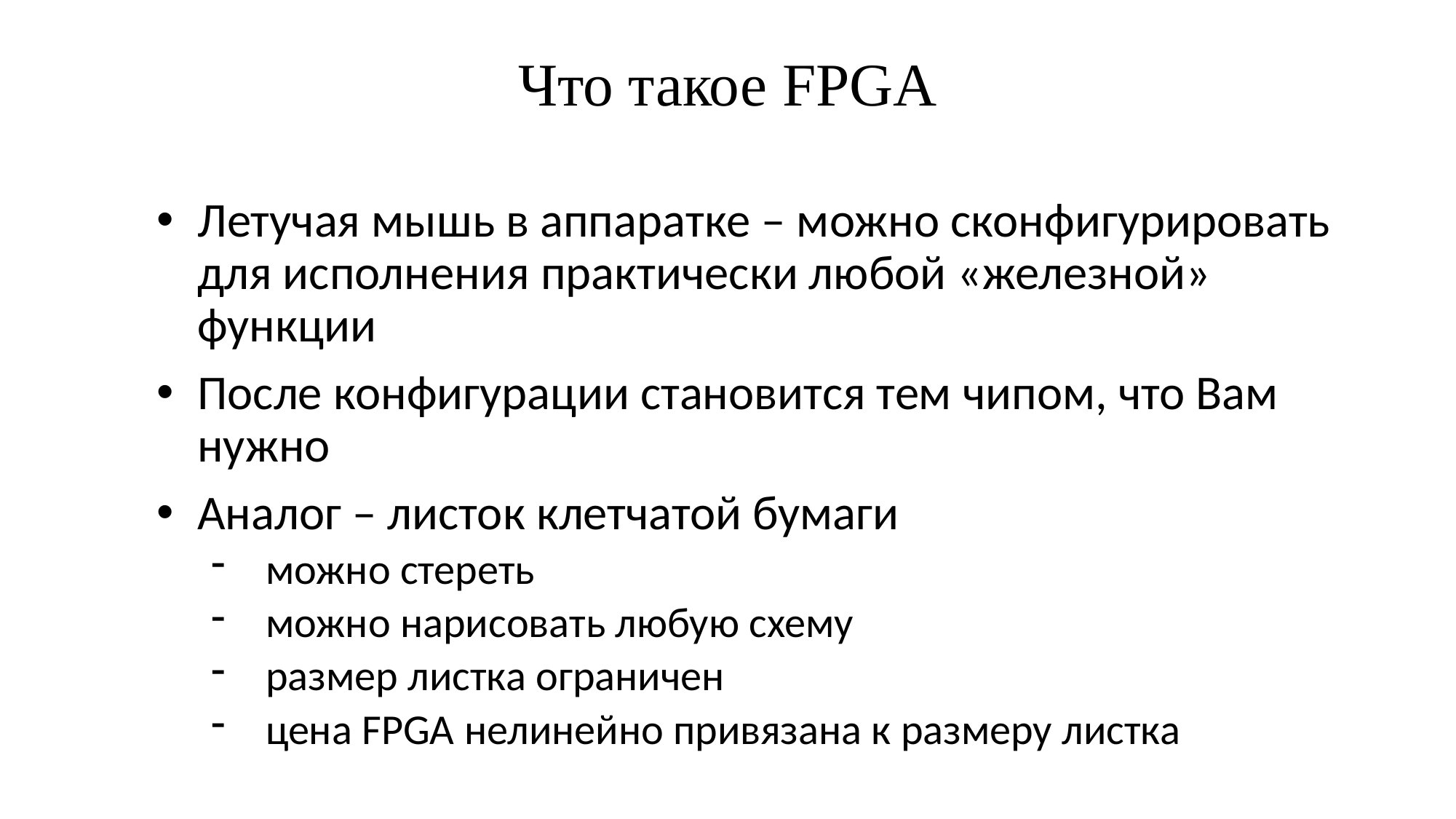

# Что такое FPGA
Летучая мышь в аппаратке – можно сконфигурировать для исполнения практически любой «железной» функции
После конфигурации становится тем чипом, что Вам нужно
Аналог – листок клетчатой бумаги
можно стереть
можно нарисовать любую схему
размер листка ограничен
цена FPGA нелинейно привязана к размеру листка